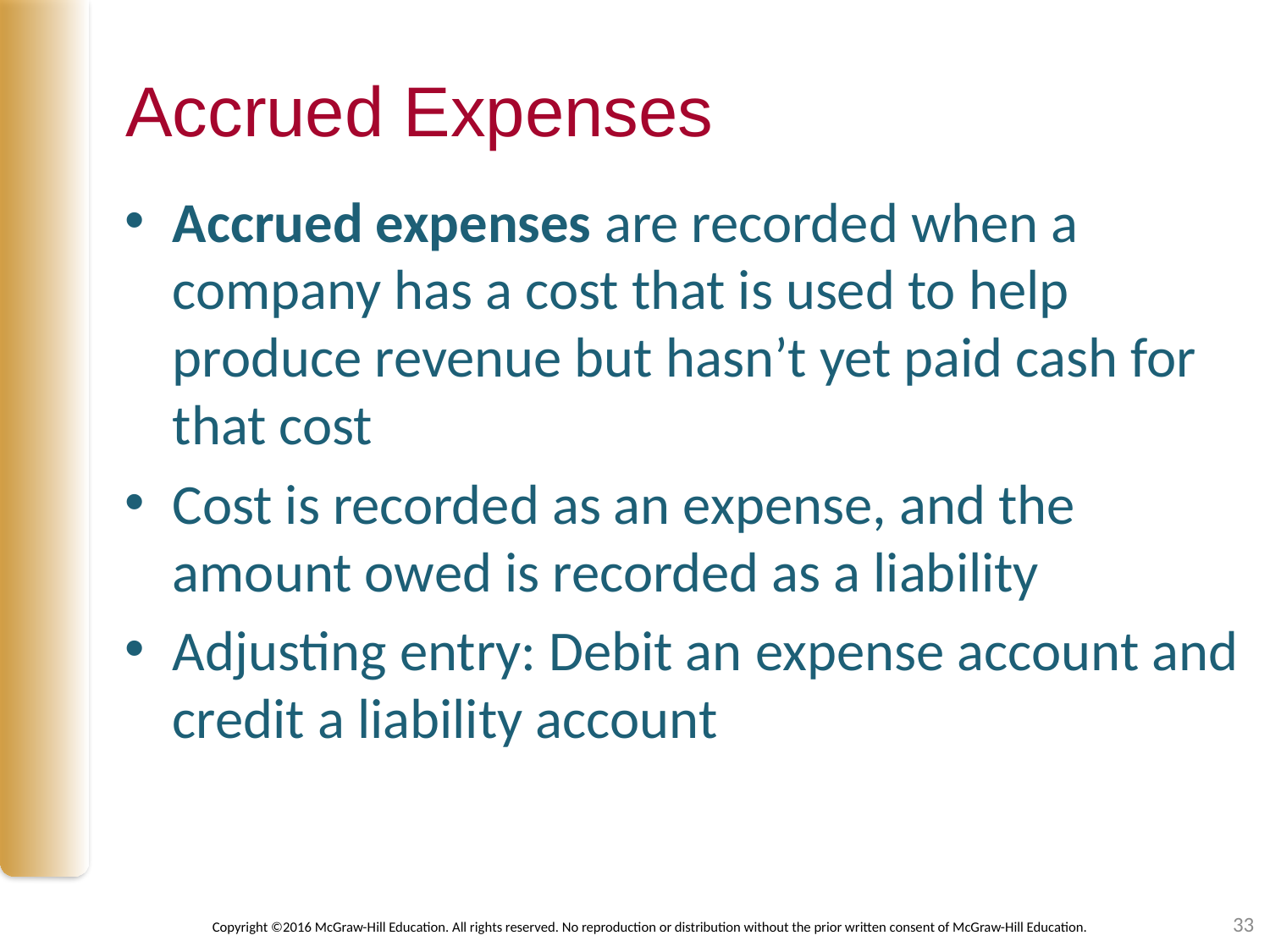

# Accrued Expenses
Accrued expenses are recorded when a company has a cost that is used to help produce revenue but hasn’t yet paid cash for that cost
Cost is recorded as an expense, and the amount owed is recorded as a liability
Adjusting entry: Debit an expense account and credit a liability account
33
Copyright ©2016 McGraw-Hill Education. All rights reserved. No reproduction or distribution without the prior written consent of McGraw-Hill Education.